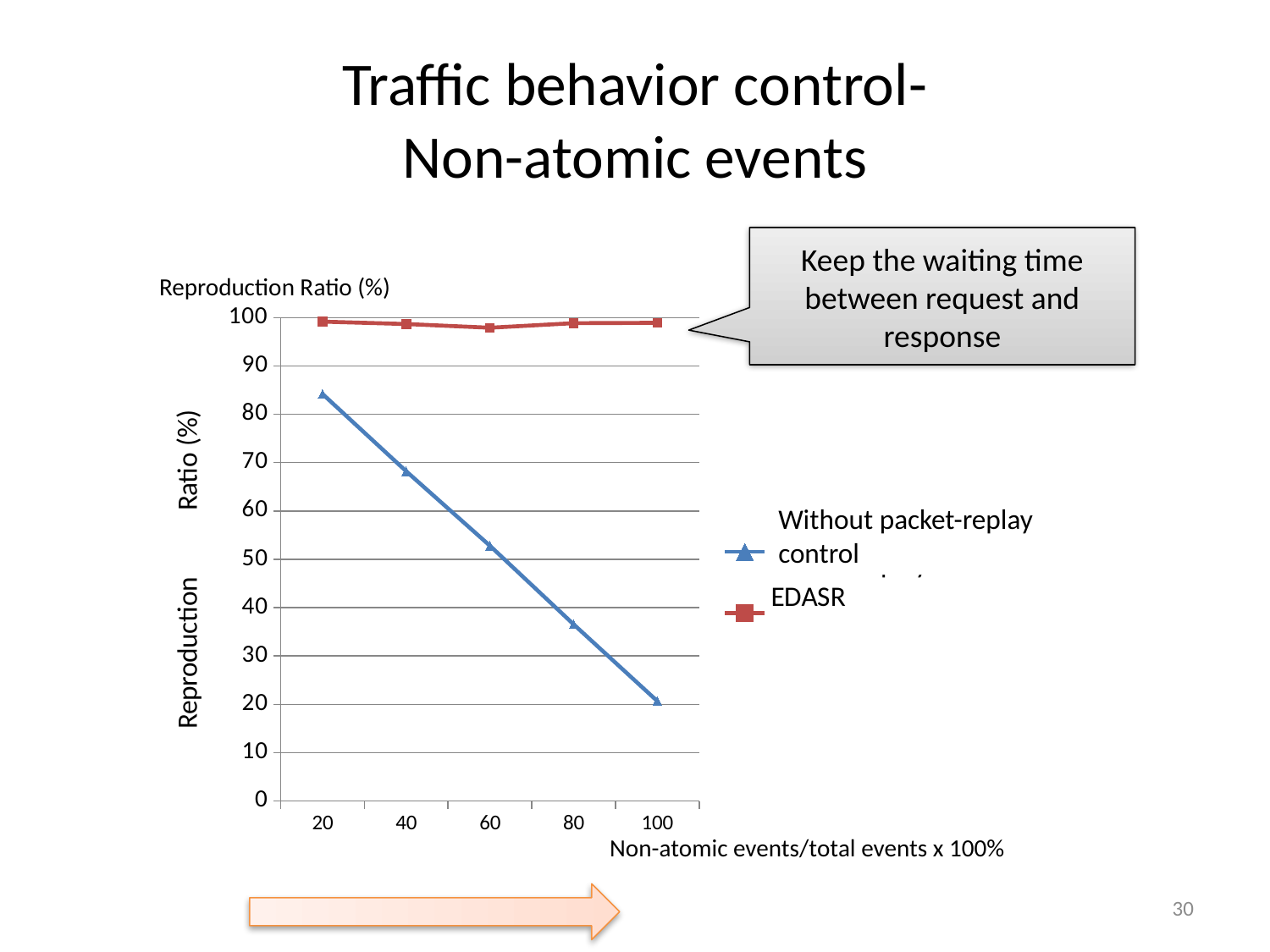

# Traffic behavior control- Non-atomic events
Keep the waiting time between request and response
Reproduction Ratio (%)

### Chart

| Category |  |  |
|---|---|---|
| 20 | 84.2 | 99.17 |
| 40 | 68.21000000000001 | 98.67 |
| 60 | 52.81 | 97.91 |
| 80 | 36.55 | 98.85000000000001 |
| 100 | 20.68 | 98.92 |
Non-atomic events/total events x 100%
Without packet-replay
control

30